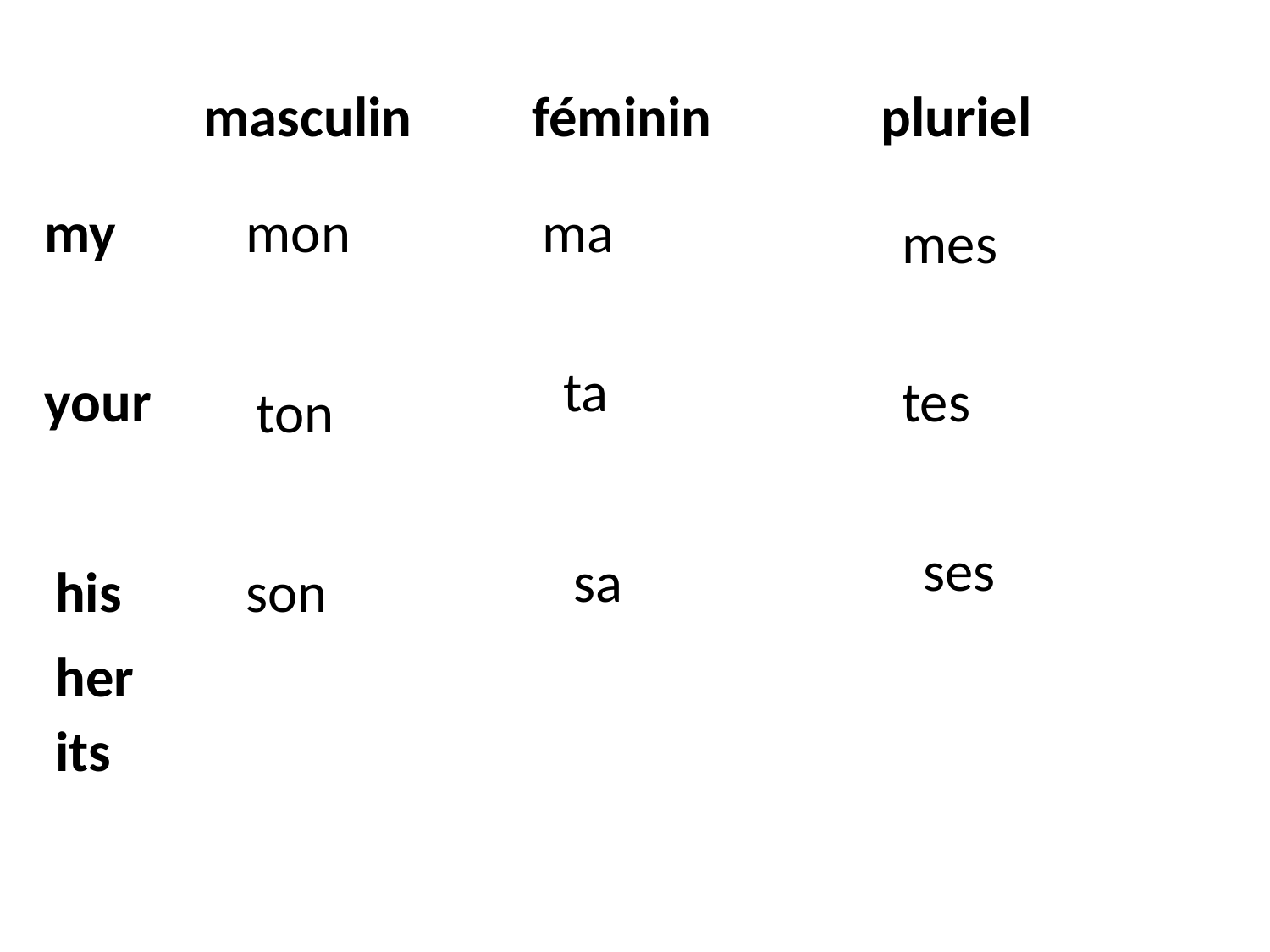

masculin
féminin
pluriel
my
mon
ma
mes
ta
your
tes
ton
ses
sa
his
son
her
its